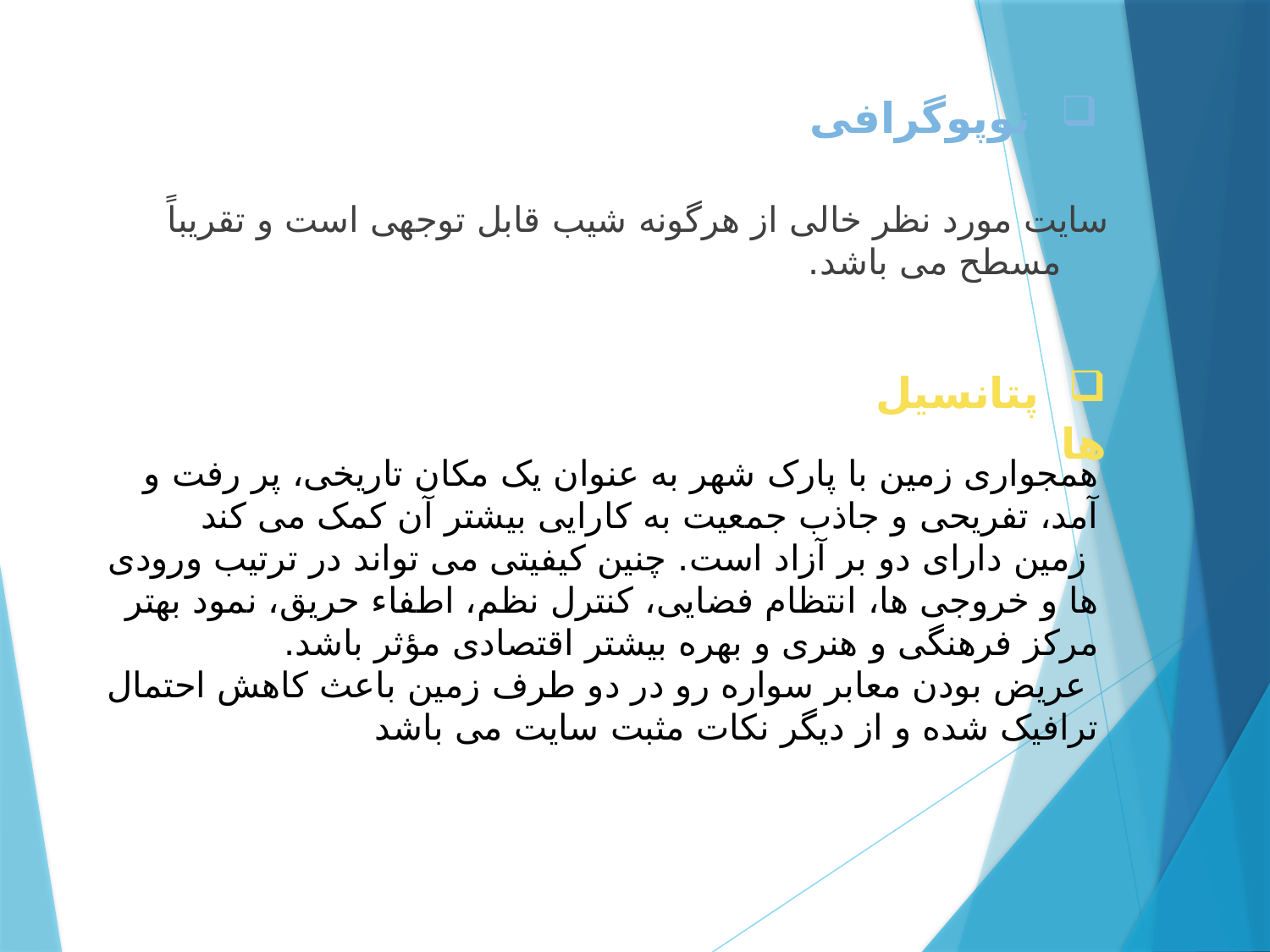

# توپوگرافی
سایت مورد نظر خالی از هرگونه شیب قابل توجهی است و تقریباً مسطح می باشد.
  پتانسیل ها
همجواری زمین با پارک شهر به عنوان یک مکان تاریخی، پر رفت و آمد، تفریحی و جاذب جمعیت به کارایی بیشتر آن کمک می کند
 زمین دارای دو بر آزاد است. چنین کیفیتی می تواند در ترتیب ورودی ها و خروجی ها، انتظام فضایی، کنترل نظم، اطفاء حریق، نمود بهتر مرکز فرهنگی و هنری و بهره بیشتر اقتصادی مؤثر باشد.
 عریض بودن معابر سواره رو در دو طرف زمین باعث کاهش احتمال ترافیک شده و از دیگر نکات مثبت سایت می باشد